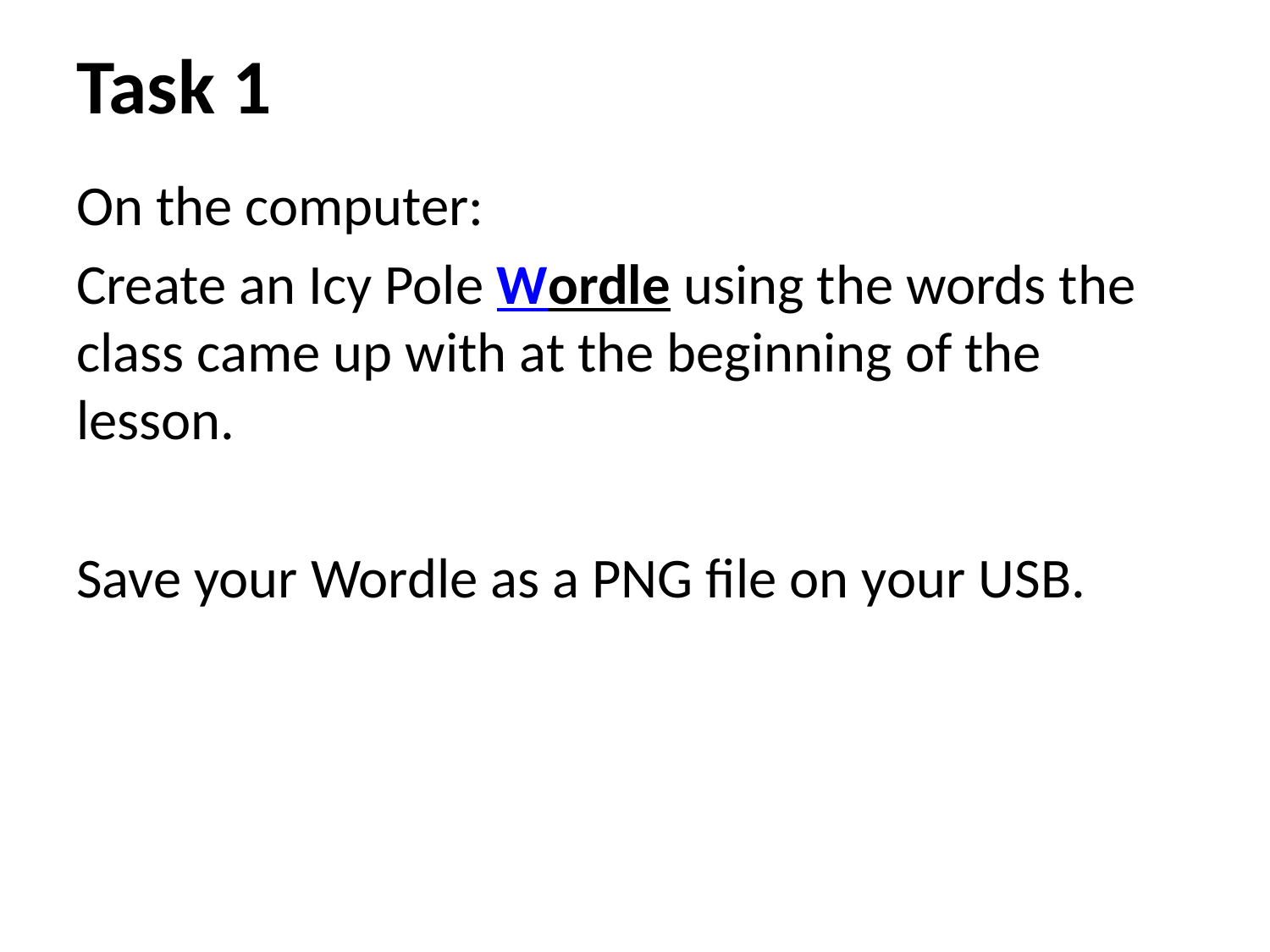

# Task 1
On the computer:
Create an Icy Pole Wordle using the words the class came up with at the beginning of the lesson.

Save your Wordle as a PNG file on your USB.